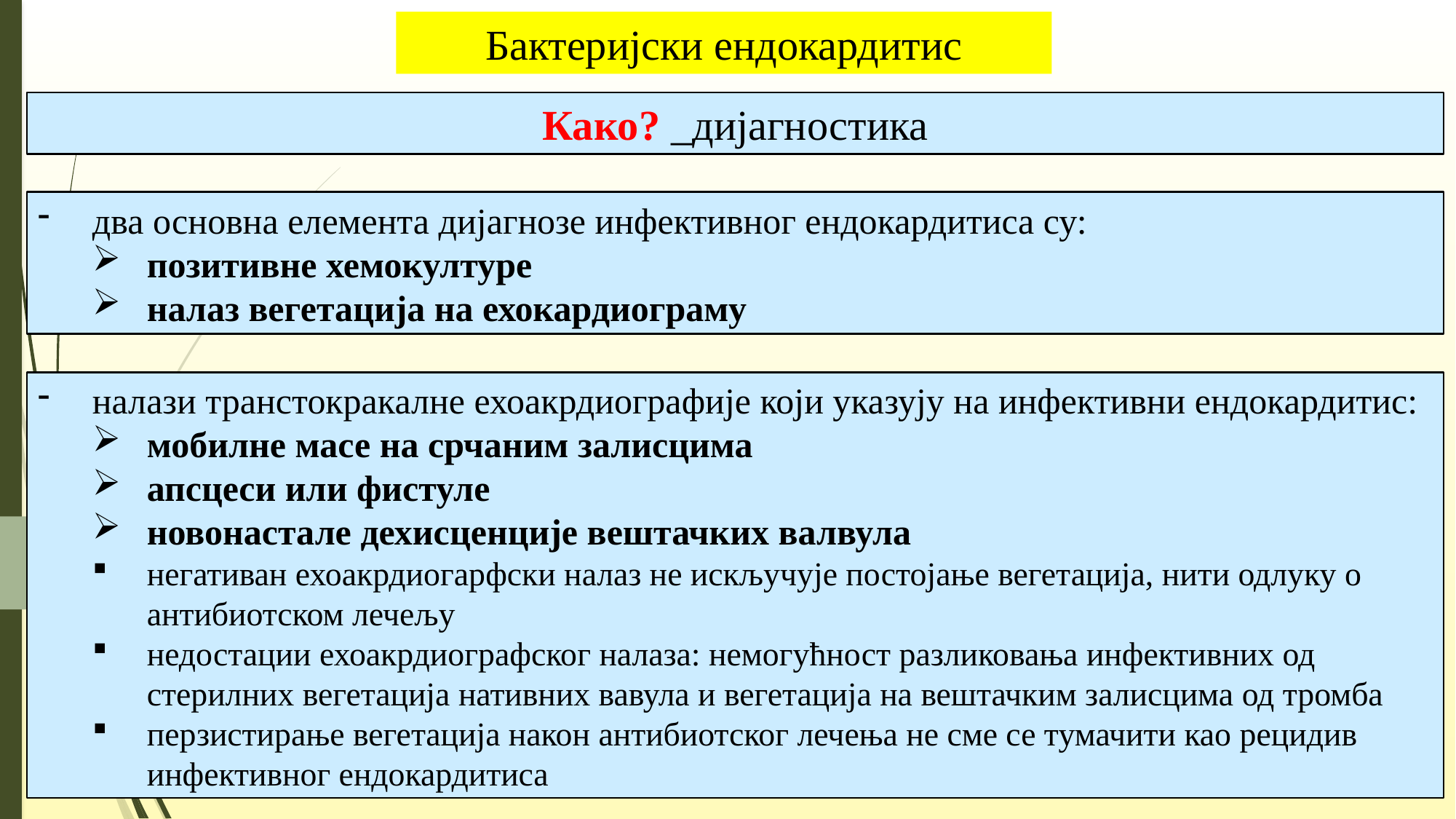

# Бактеријски ендокардитис
Како? _дијагностика
два основна елемента дијагнозе инфективног ендокардитиса су:
позитивне хемокултуре
налаз вегетација на ехокардиограму
налази транстокракалне ехоакрдиографије који указују на инфективни ендокардитис:
мобилне масе на срчаним залисцима
апсцеси или фистуле
новонастале дехисценције вештачких валвула
негативан ехоакрдиогарфски налаз не искључује постојање вегетација, нити одлуку о антибиотском лечељу
недостации ехоакрдиографског налаза: немогућност разликовања инфективних од стерилних вегетација нативних вавула и вегетација на вештачким залисцима од тромба
перзистирање вегетација након антибиотског лечења не сме се тумачити као рецидив инфективног ендокардитиса